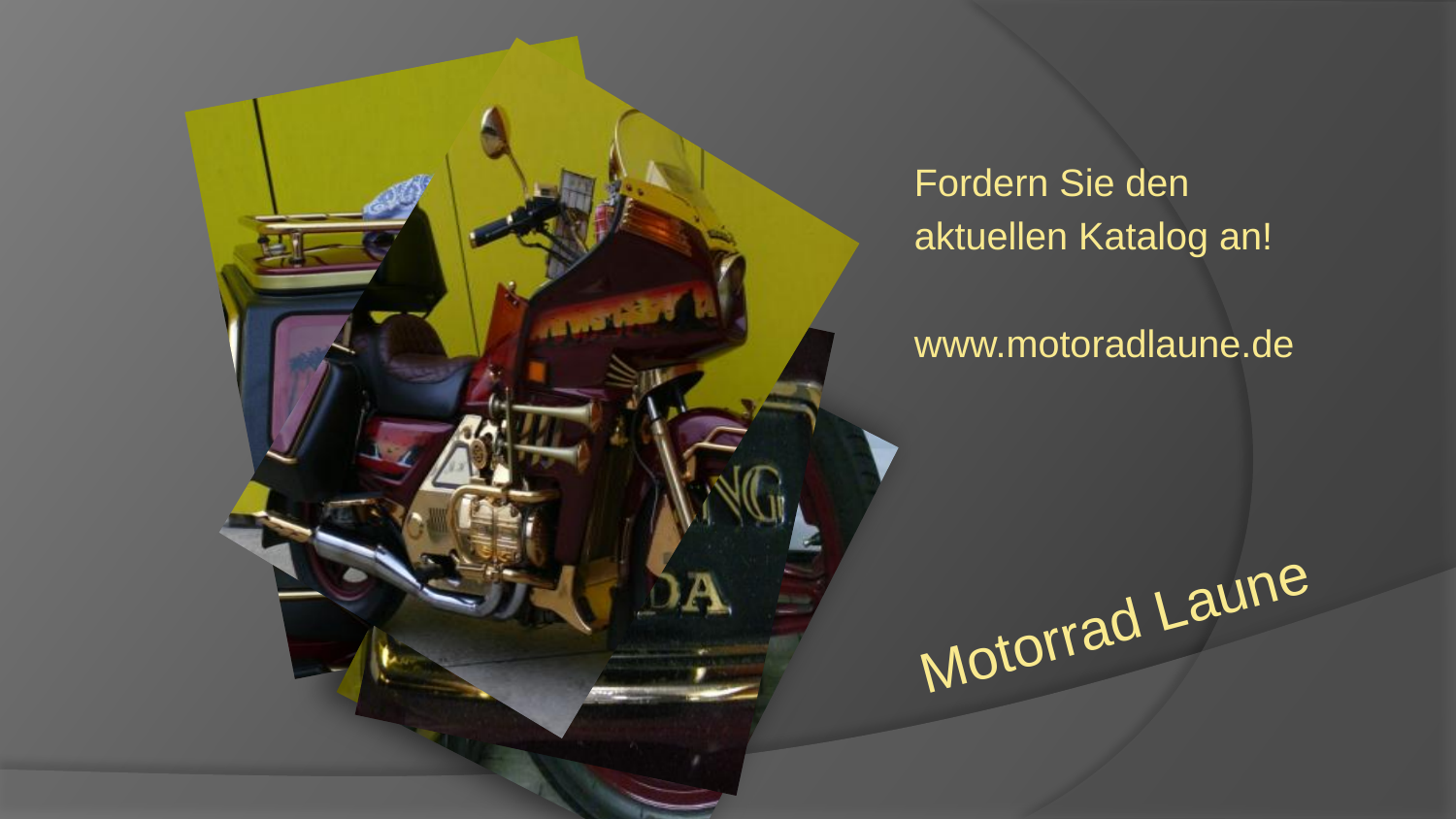

Fordern Sie den
aktuellen Katalog an!

www.motoradlaune.de

# Motorrad Laune